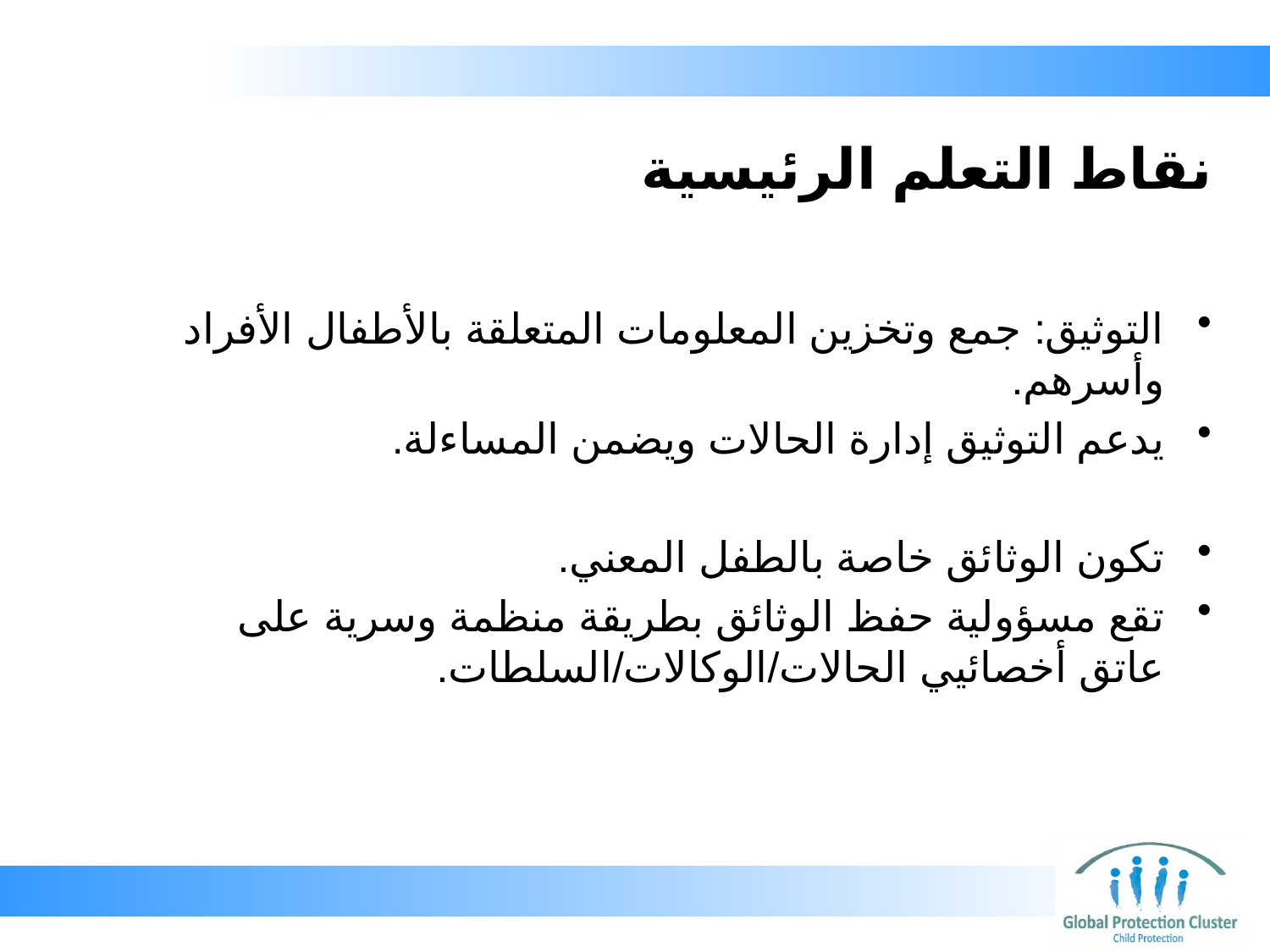

# نقاط التعلم الرئيسية

التوثيق: جمع وتخزين المعلومات المتعلقة بالأطفال الأفراد وأسرهم.
يدعم التوثيق إدارة الحالات ويضمن المساءلة.

تكون الوثائق خاصة بالطفل المعني.
تقع مسؤولية حفظ الوثائق بطريقة منظمة وسرية على عاتق أخصائيي الحالات/الوكالات/السلطات.